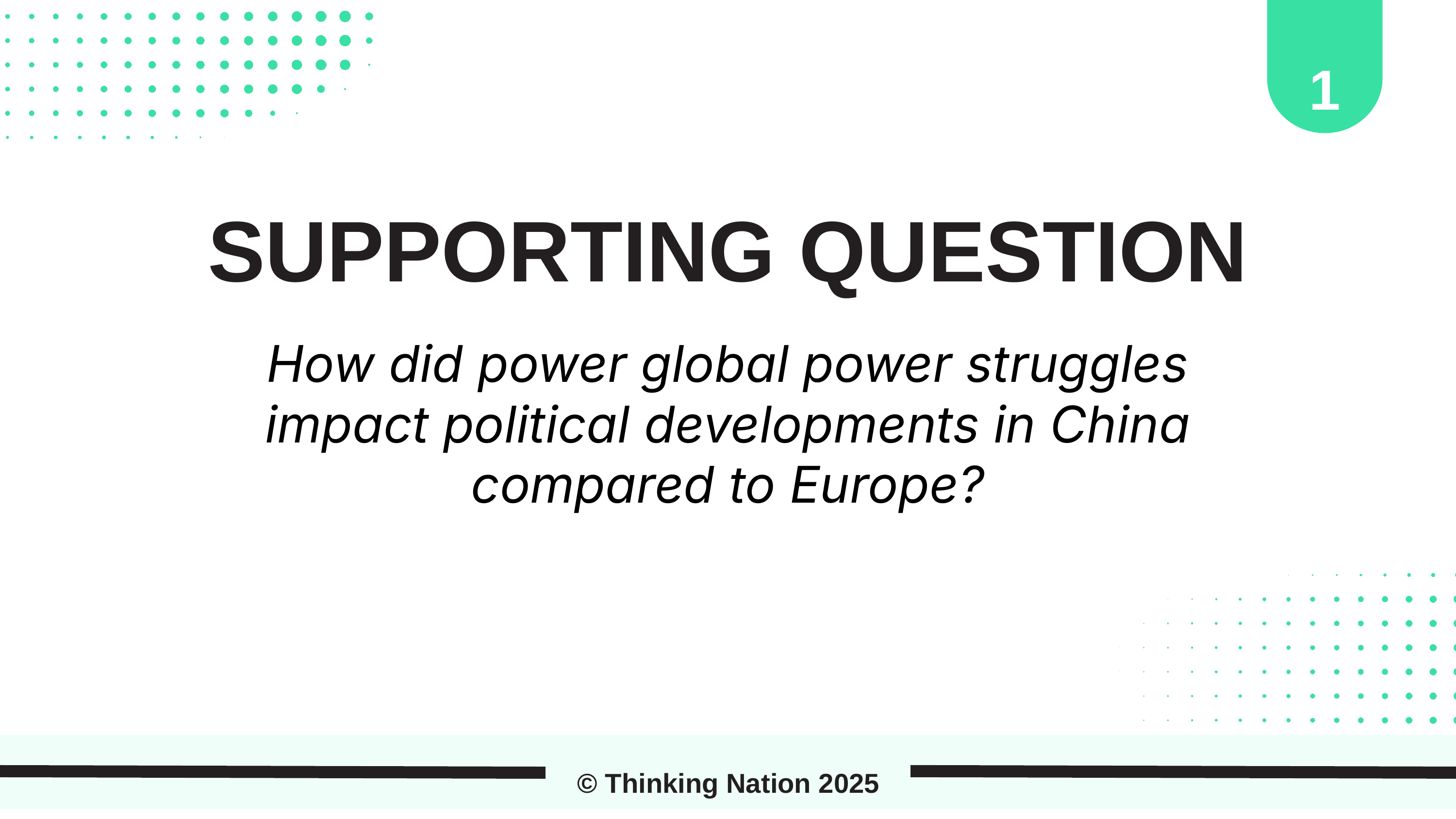

1
SUPPORTING QUESTION
How did power global power struggles impact political developments in China compared to Europe?

© Thinking Nation 2025